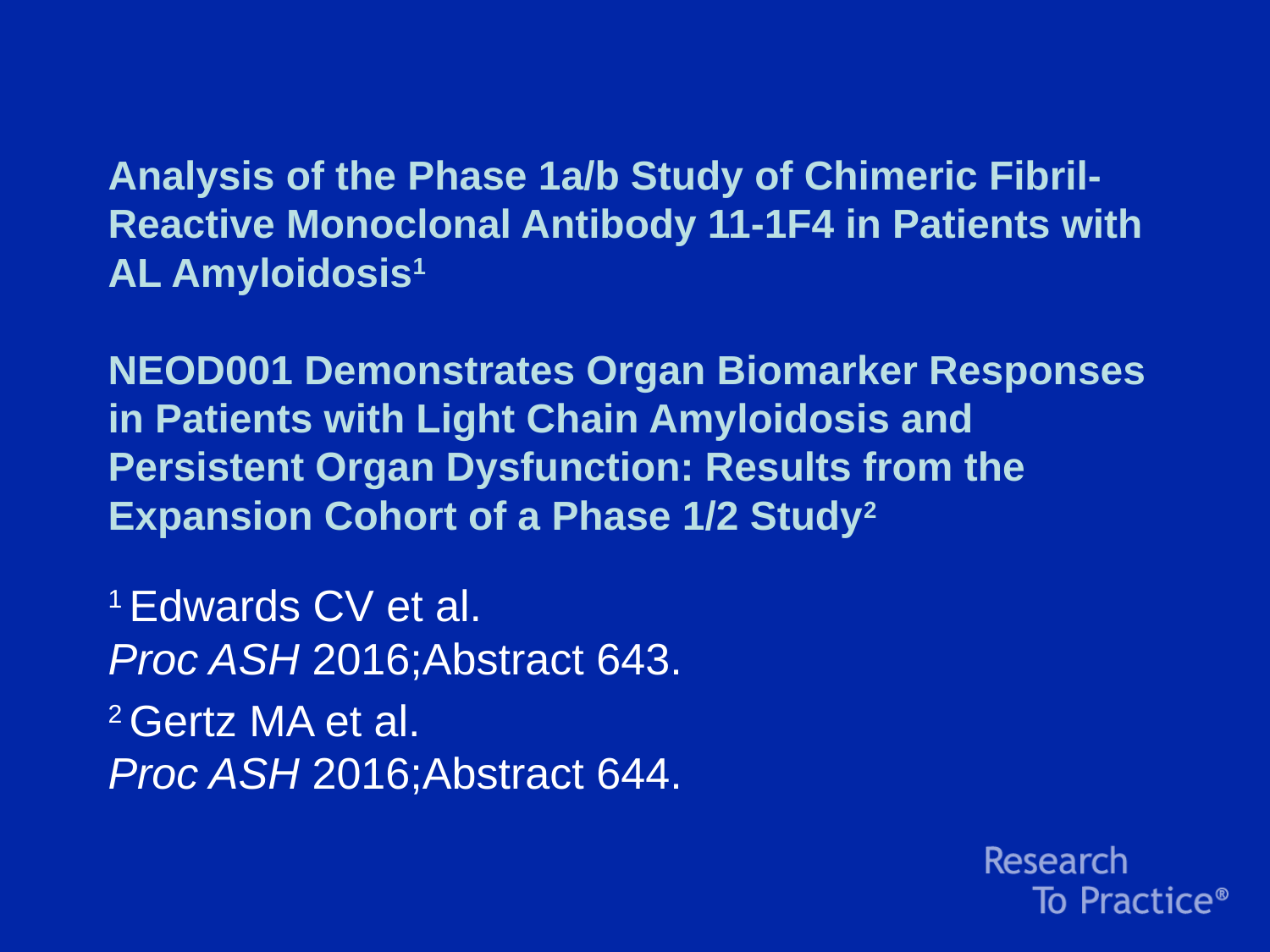

# Analysis of the Phase 1a/b Study of Chimeric Fibril-Reactive Monoclonal Antibody 11-1F4 in Patients with AL Amyloidosis1 NEOD001 Demonstrates Organ Biomarker Responses in Patients with Light Chain Amyloidosis and Persistent Organ Dysfunction: Results from the Expansion Cohort of a Phase 1/2 Study2
1 Edwards CV et al.
Proc ASH 2016;Abstract 643.
2 Gertz MA et al.
Proc ASH 2016;Abstract 644.